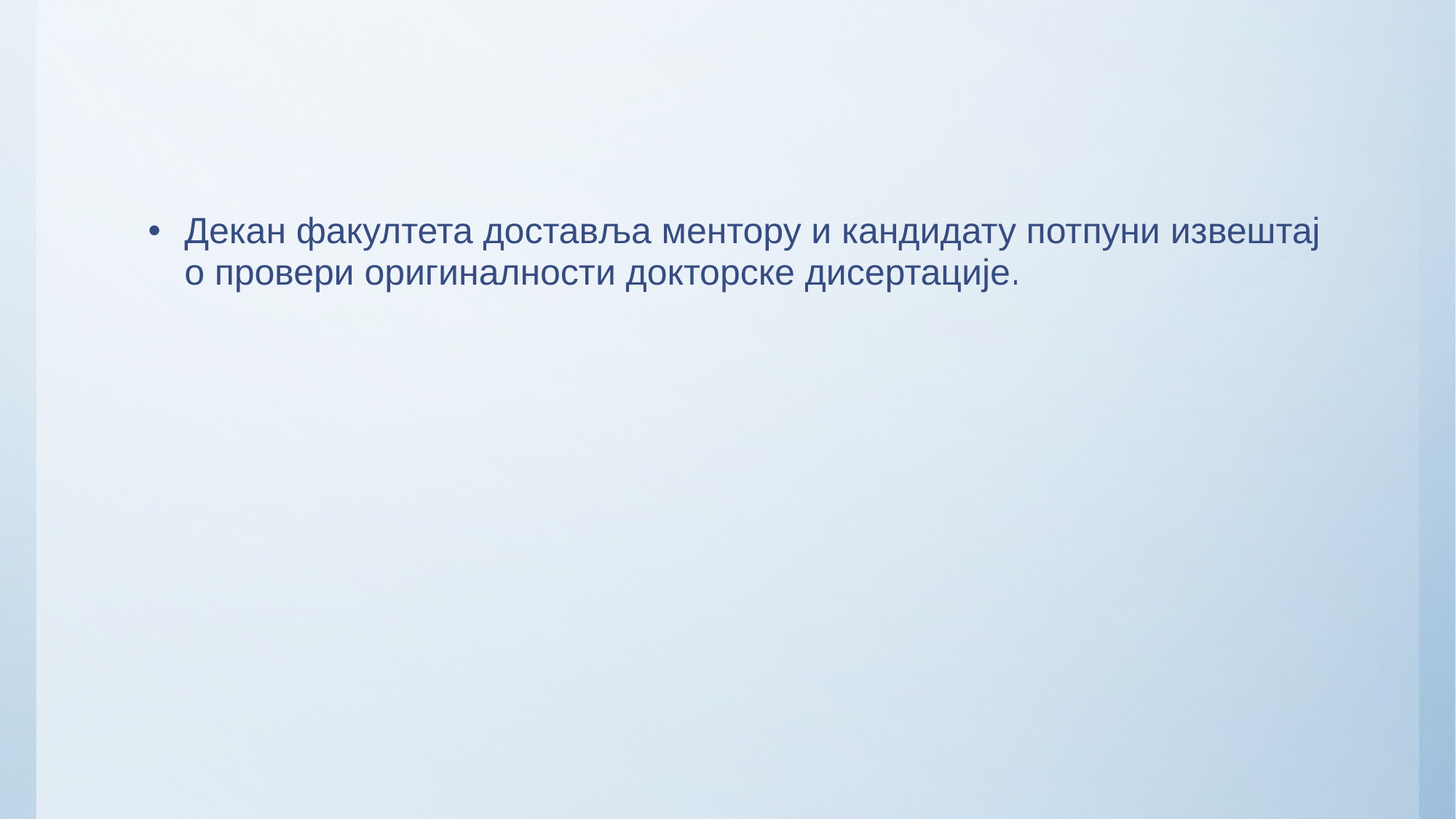

#
Декан факултета доставља ментору и кандидату потпуни извештај о провери оригиналности докторске дисертације.